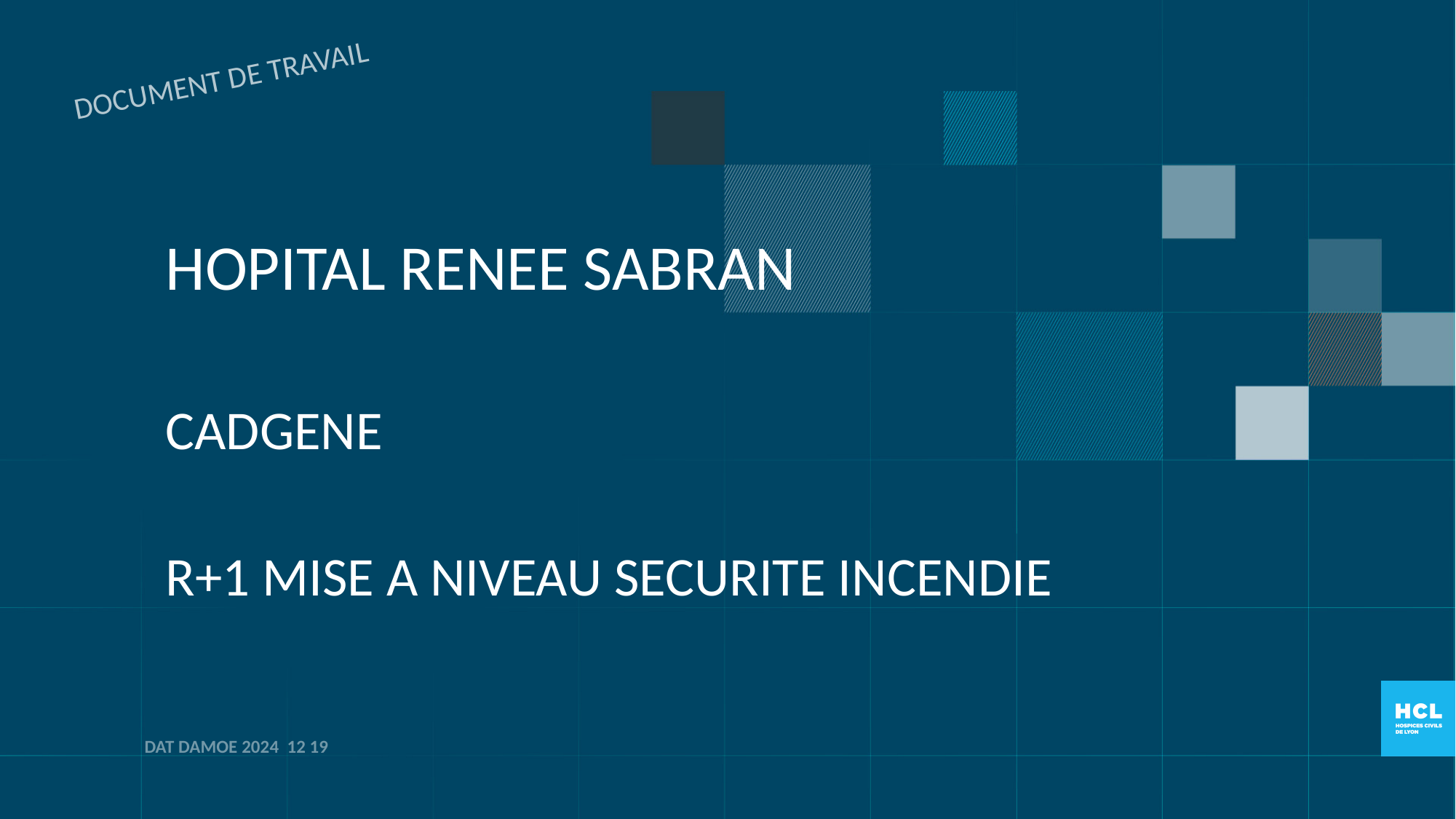

DOCUMENT DE TRAVAIL
HOPITAL RENEE SABRAN

CADGENE

R+1 MISE A NIVEAU SECURITE INCENDIE
DAT DAMOE 2024  12 19